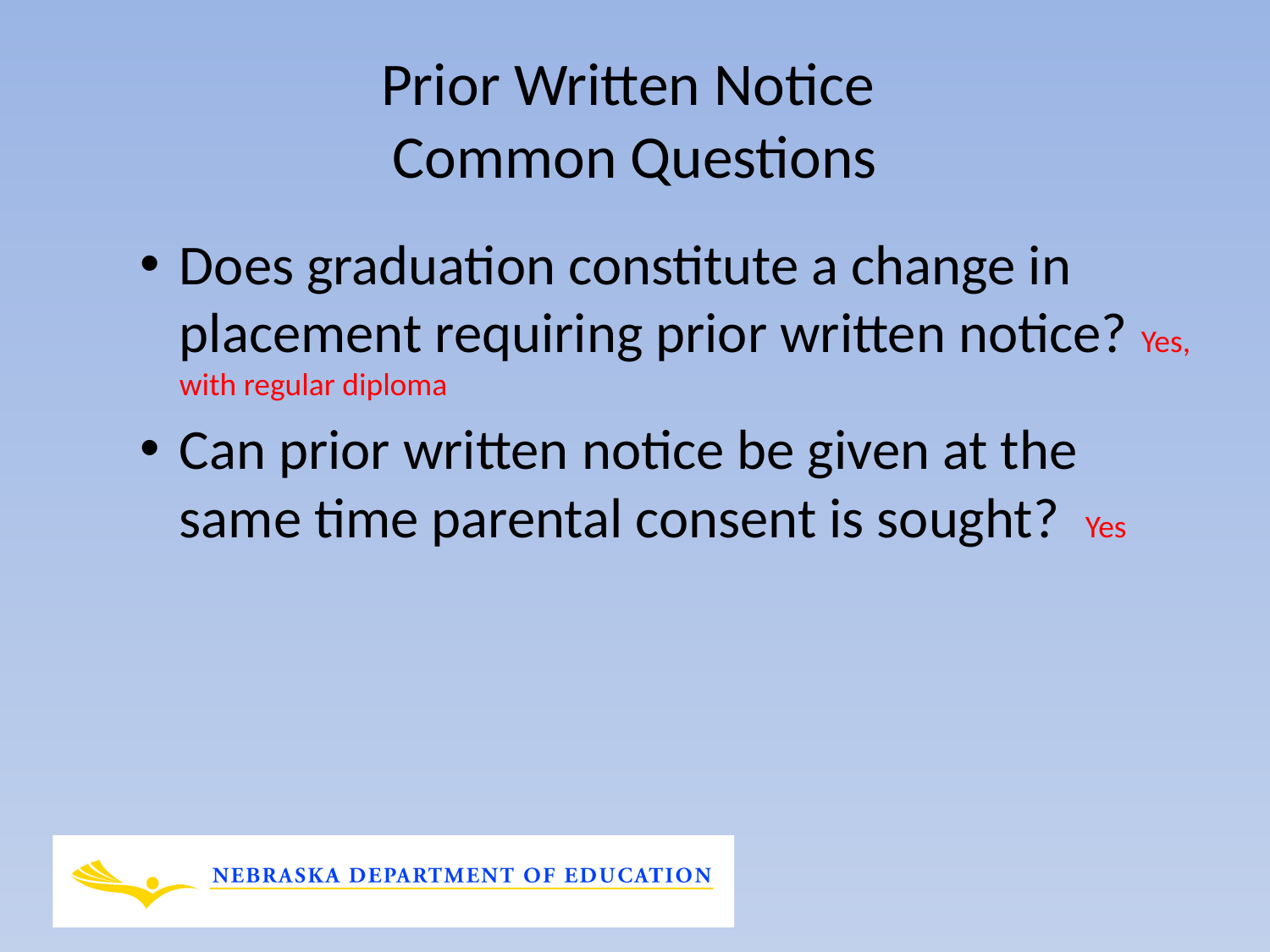

# Prior Written Notice Common Questions
Does graduation constitute a change in placement requiring prior written notice? Yes, with regular diploma
Can prior written notice be given at the same time parental consent is sought?  Yes